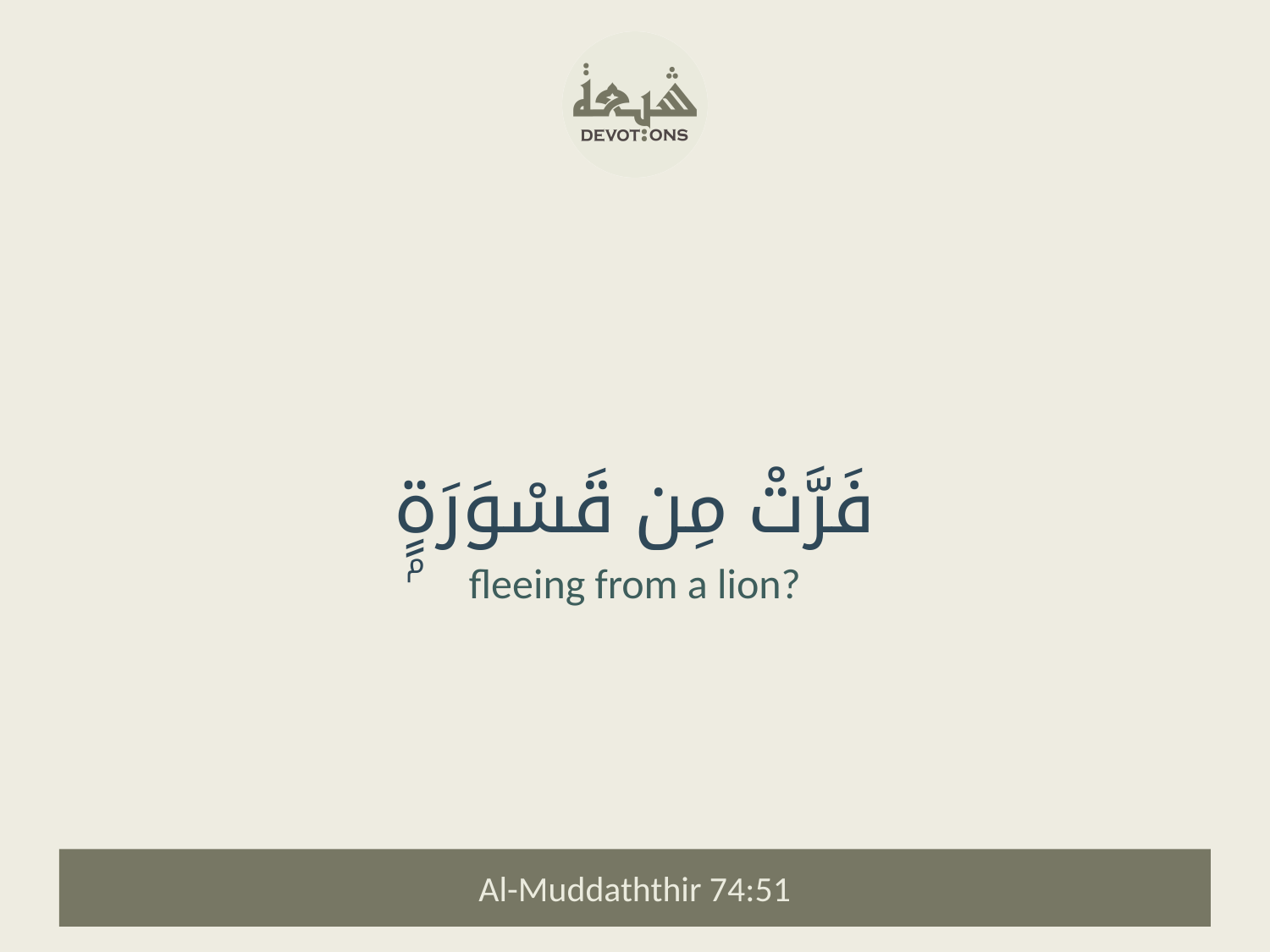

فَرَّتْ مِن قَسْوَرَةٍۭ
fleeing from a lion?
Al-Muddaththir 74:51